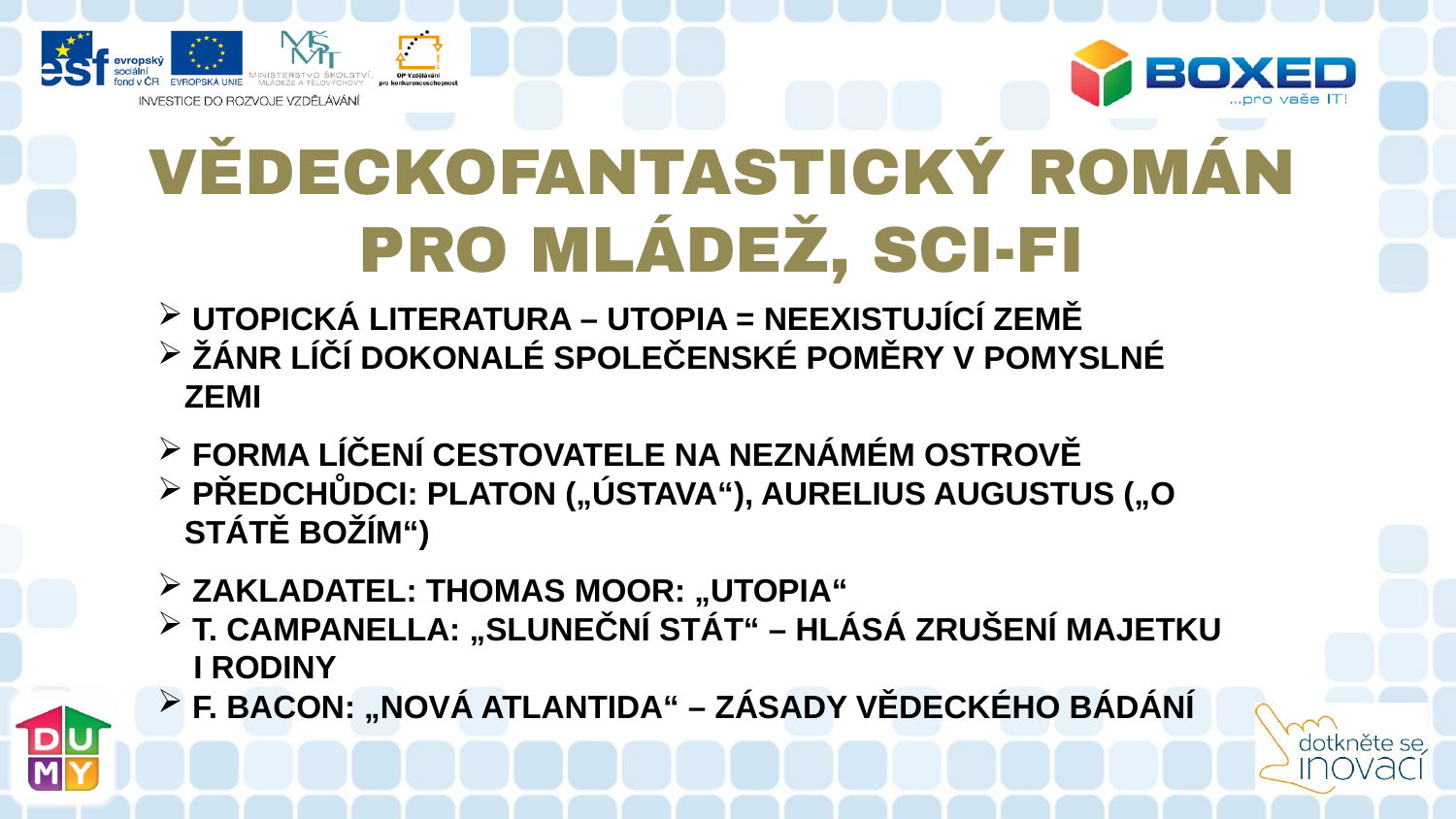

VĚDECKOFANTASTICKÝ ROMÁN PRO MLÁDEŽ, SCI-FI
 UTOPICKÁ LITERATURA – UTOPIA = NEEXISTUJÍCÍ ZEMĚ
 ŽÁNR LÍČÍ DOKONALÉ SPOLEČENSKÉ POMĚRY V POMYSLNÉ
   ZEMI
 FORMA LÍČENÍ CESTOVATELE NA NEZNÁMÉM OSTROVĚ
 PŘEDCHŮDCI: PLATON („ÚSTAVA“), AURELIUS AUGUSTUS („O
   STÁTĚ BOŽÍM“)
 ZAKLADATEL: THOMAS MOOR: „UTOPIA“
 T. CAMPANELLA: „SLUNEČNÍ STÁT“ – HLÁSÁ ZRUŠENÍ MAJETKU
    I RODINY
 F. BACON: „NOVÁ ATLANTIDA“ – ZÁSADY VĚDECKÉHO BÁDÁNÍ